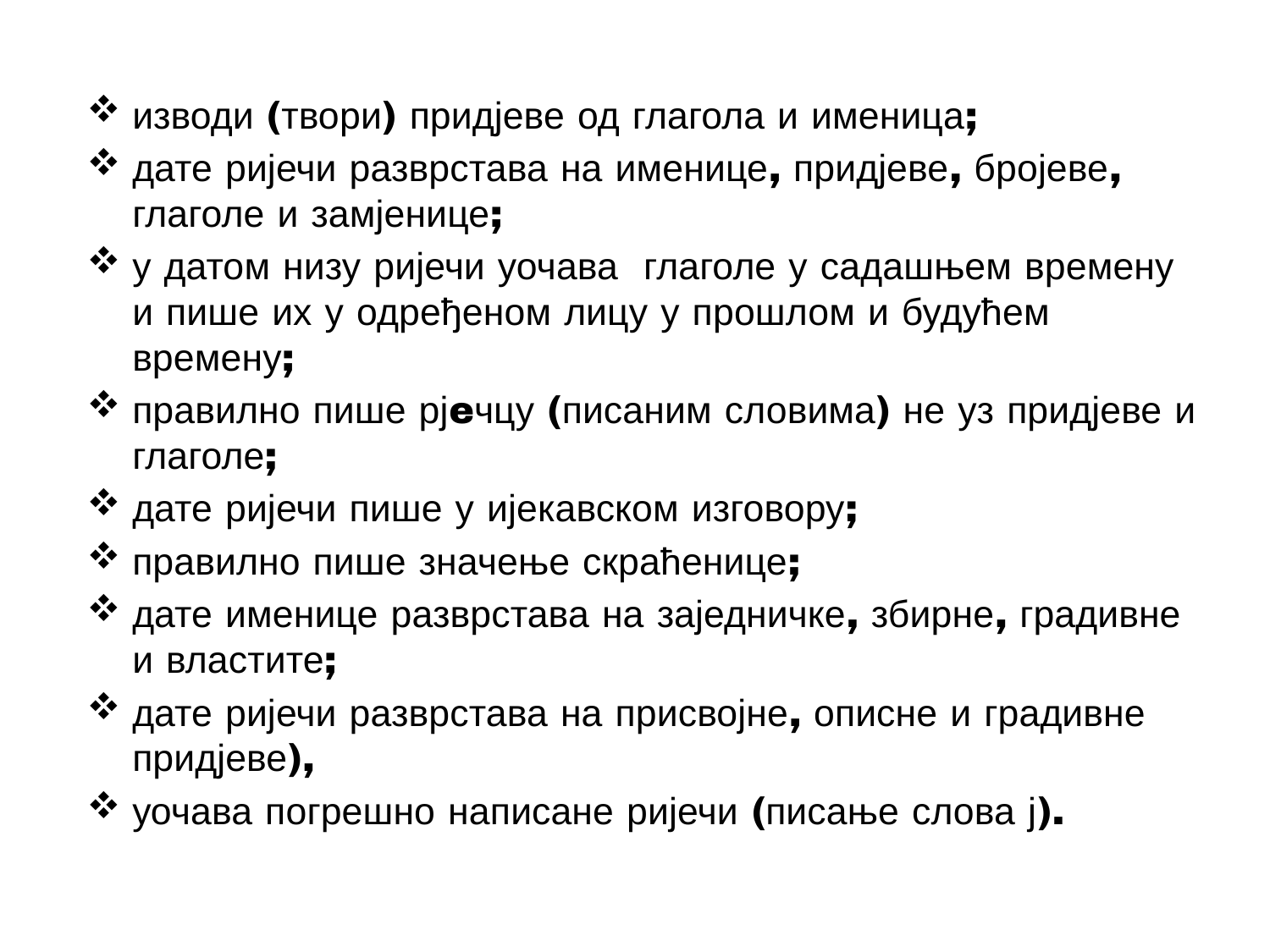

изводи (твори) придјеве од глагола и именица;
дате ријечи разврстава на именице, придјеве, бројеве, глаголе и замјенице;
у датом низу ријечи уочава  глаголе у садашњем времену и пише их у одређеном лицу у прошлом и будућем времену;
правилно пише рјeчцу (писаним словима) не уз придјеве и глаголе;
дате ријечи пише у ијекавском изговору;
правилно пише значење скраћенице;
дате именице разврстава на заједничке, збирне, градивне и властите;
дате ријечи разврстава на присвојне, описне и градивне придјеве),
уочава погрешно написане ријечи (писање слова ј).